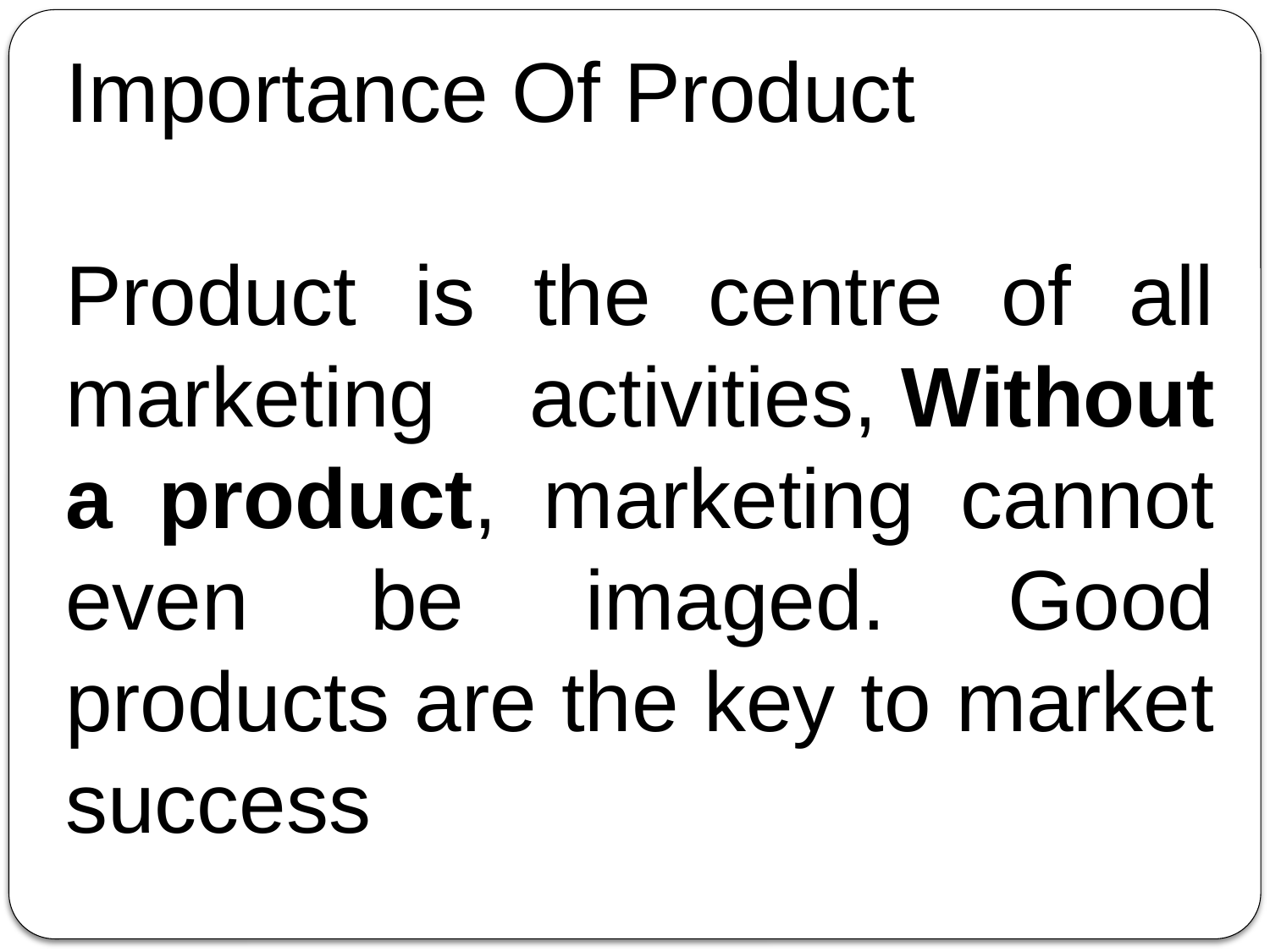

Importance Of Product

Product is the centre of all marketing activities, Without a product, marketing cannot even be imaged. Good products are the key to market success